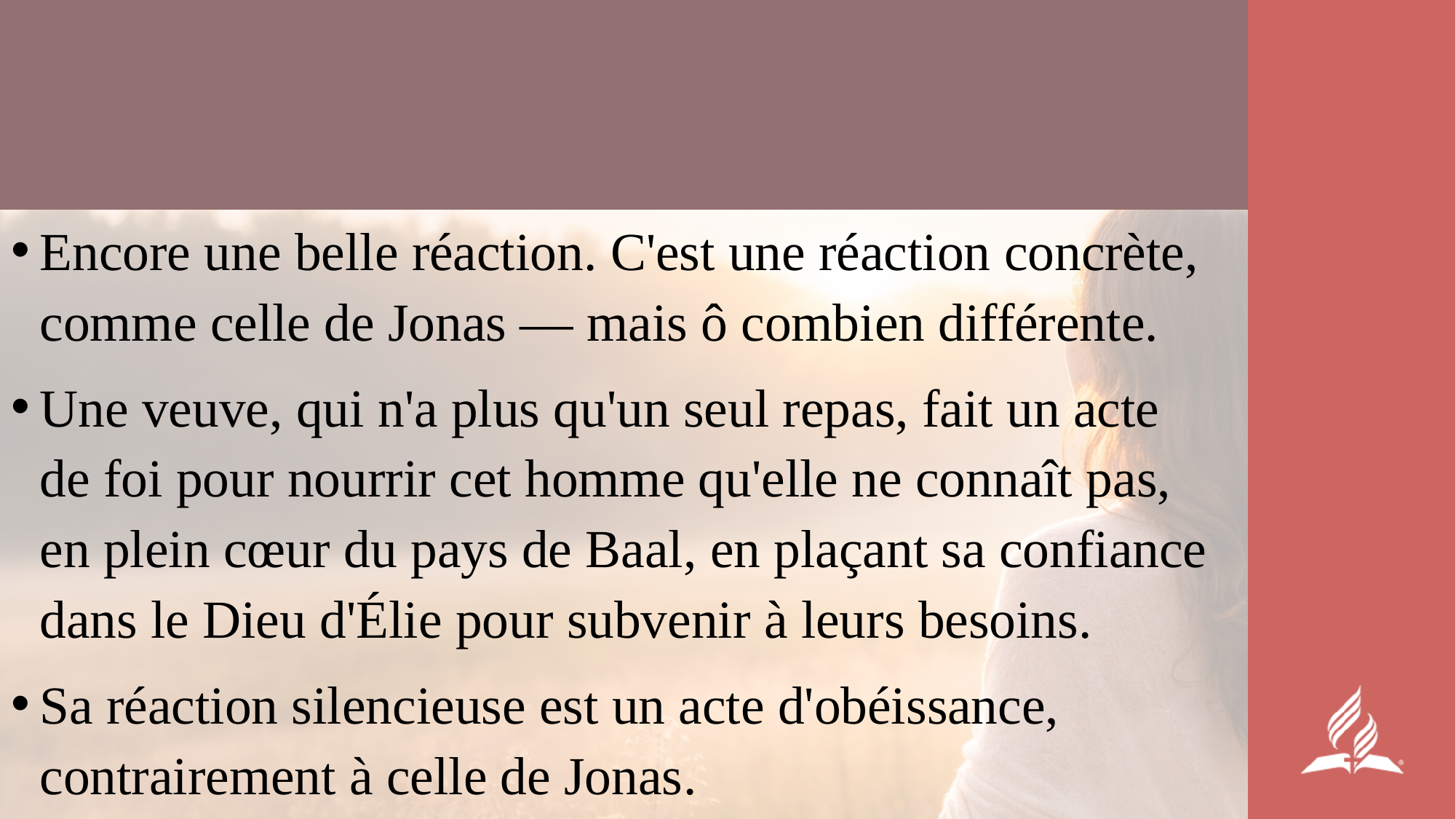

Encore une belle réaction. C'est une réaction concrète, comme celle de Jonas — mais ô combien différente.
Une veuve, qui n'a plus qu'un seul repas, fait un acte de foi pour nourrir cet homme qu'elle ne connaît pas, en plein cœur du pays de Baal, en plaçant sa confiance dans le Dieu d'Élie pour subvenir à leurs besoins.
Sa réaction silencieuse est un acte d'obéissance, contrairement à celle de Jonas.